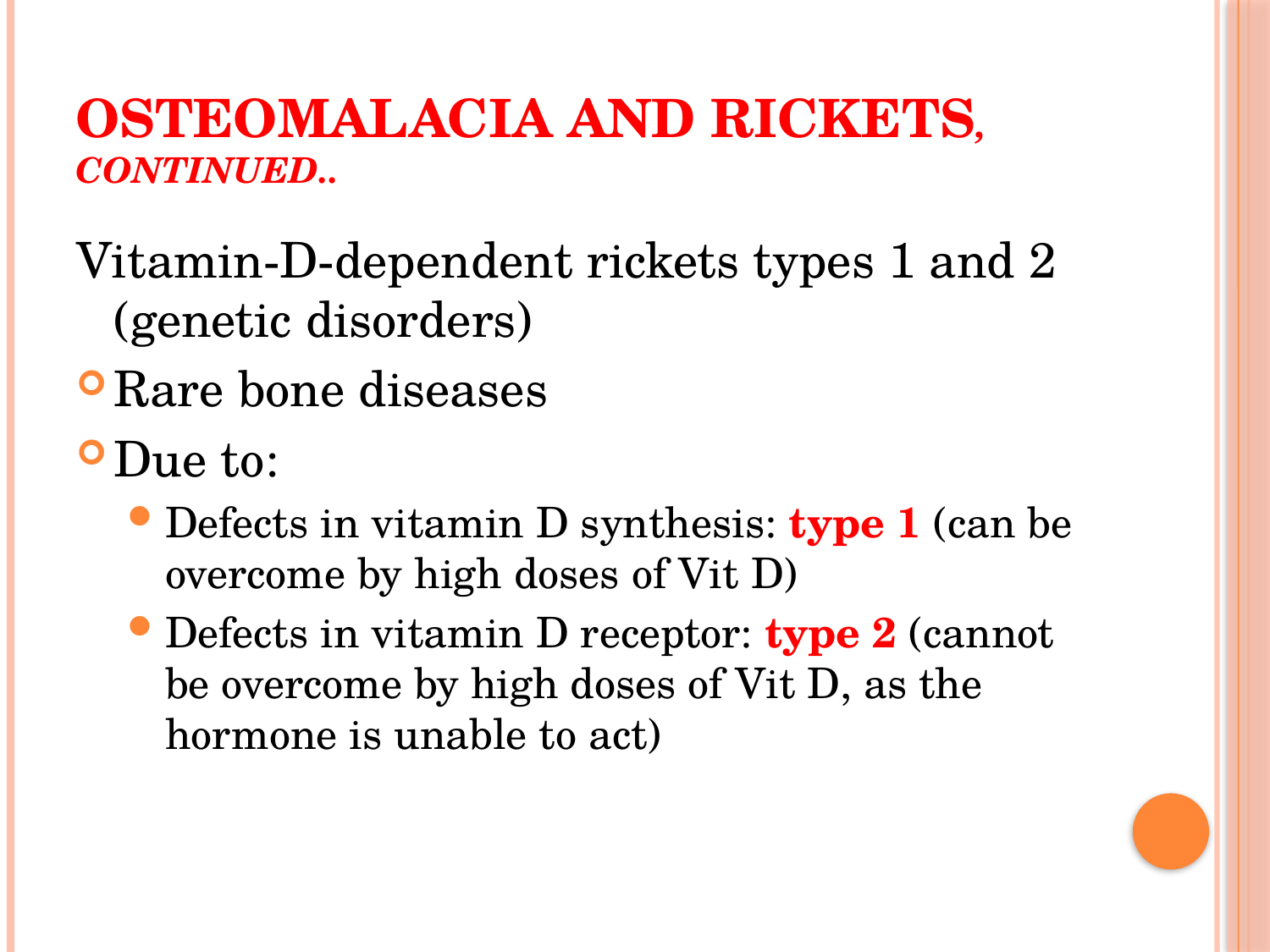

# Osteomalacia and Rickets, continued..
Vitamin-D-dependent rickets types 1 and 2 (genetic disorders)
Rare bone diseases
Due to:
Defects in vitamin D synthesis: type 1 (can be overcome by high doses of Vit D)
Defects in vitamin D receptor: type 2 (cannot be overcome by high doses of Vit D, as the hormone is unable to act)